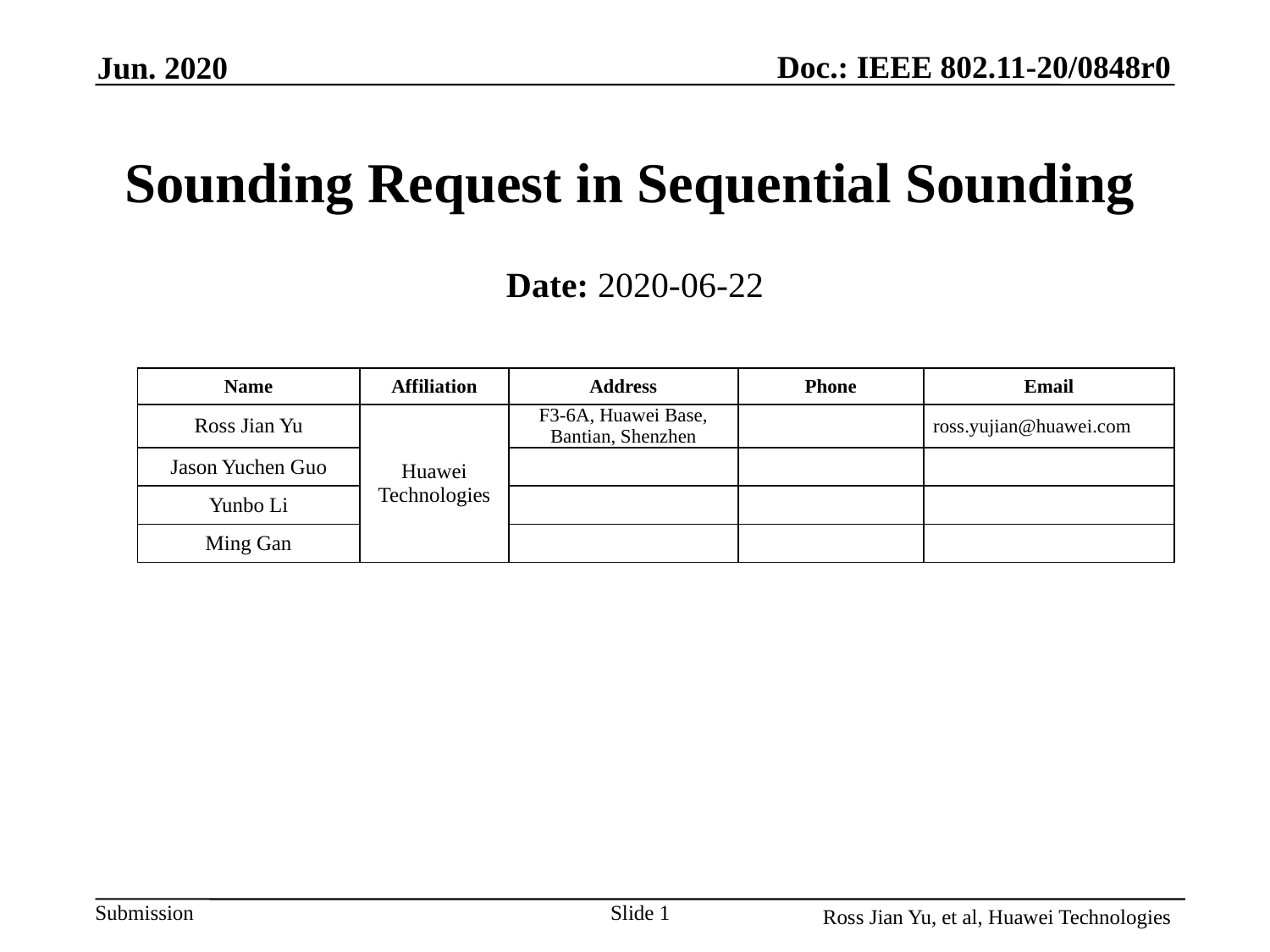

# Sounding Request in Sequential Sounding
Date: 2020-06-22
| Name | Affiliation | Address | Phone | Email |
| --- | --- | --- | --- | --- |
| Ross Jian Yu | Huawei Technologies | F3-6A, Huawei Base, Bantian, Shenzhen |  | ross.yujian@huawei.com |
| Jason Yuchen Guo |  |  |  |  |
| Yunbo Li |  |  |  |  |
| Ming Gan |  |  |  |  |
Slide 1